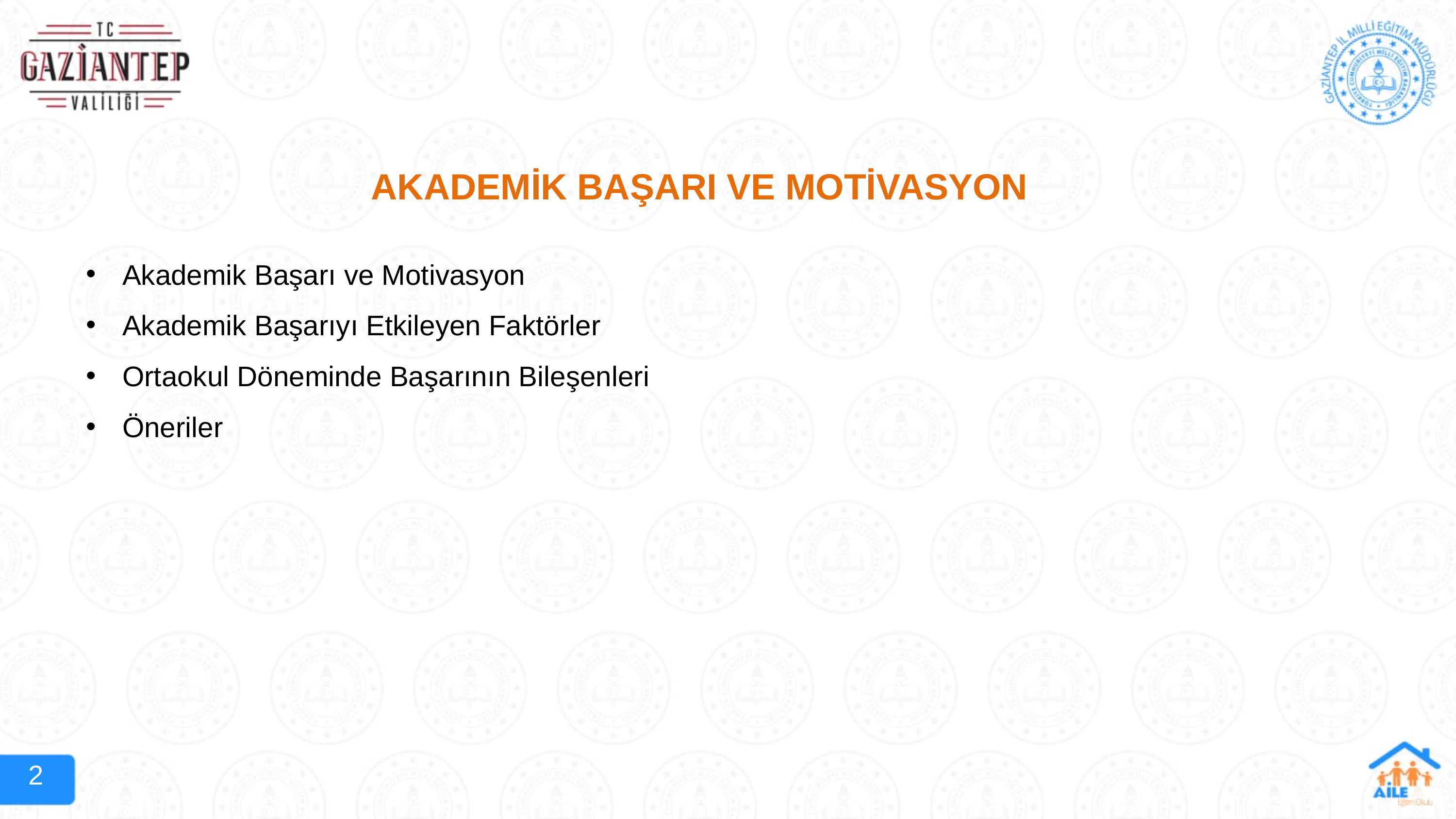

AKADEMİK BAŞARI VE MOTİVASYON
Akademik Başarı ve Motivasyon
Akademik Başarıyı Etkileyen Faktörler
Ortaokul Döneminde Başarının Bileşenleri
Öneriler

2